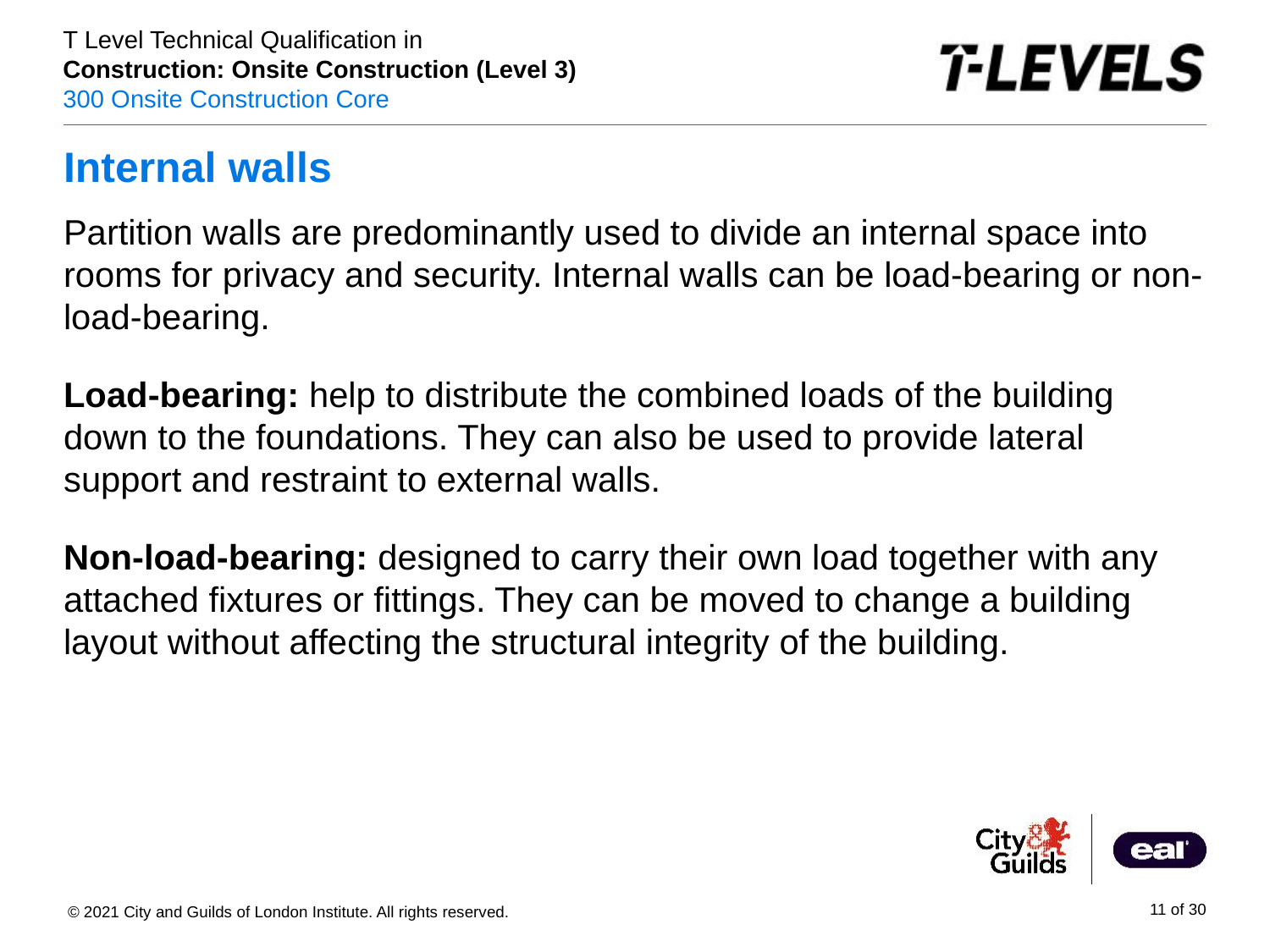

# Internal walls
Partition walls are predominantly used to divide an internal space into rooms for privacy and security. Internal walls can be load-bearing or non-load-bearing.
Load-bearing: help to distribute the combined loads of the building down to the foundations. They can also be used to provide lateral support and restraint to external walls.
Non-load-bearing: designed to carry their own load together with any attached fixtures or fittings. They can be moved to change a building layout without affecting the structural integrity of the building.